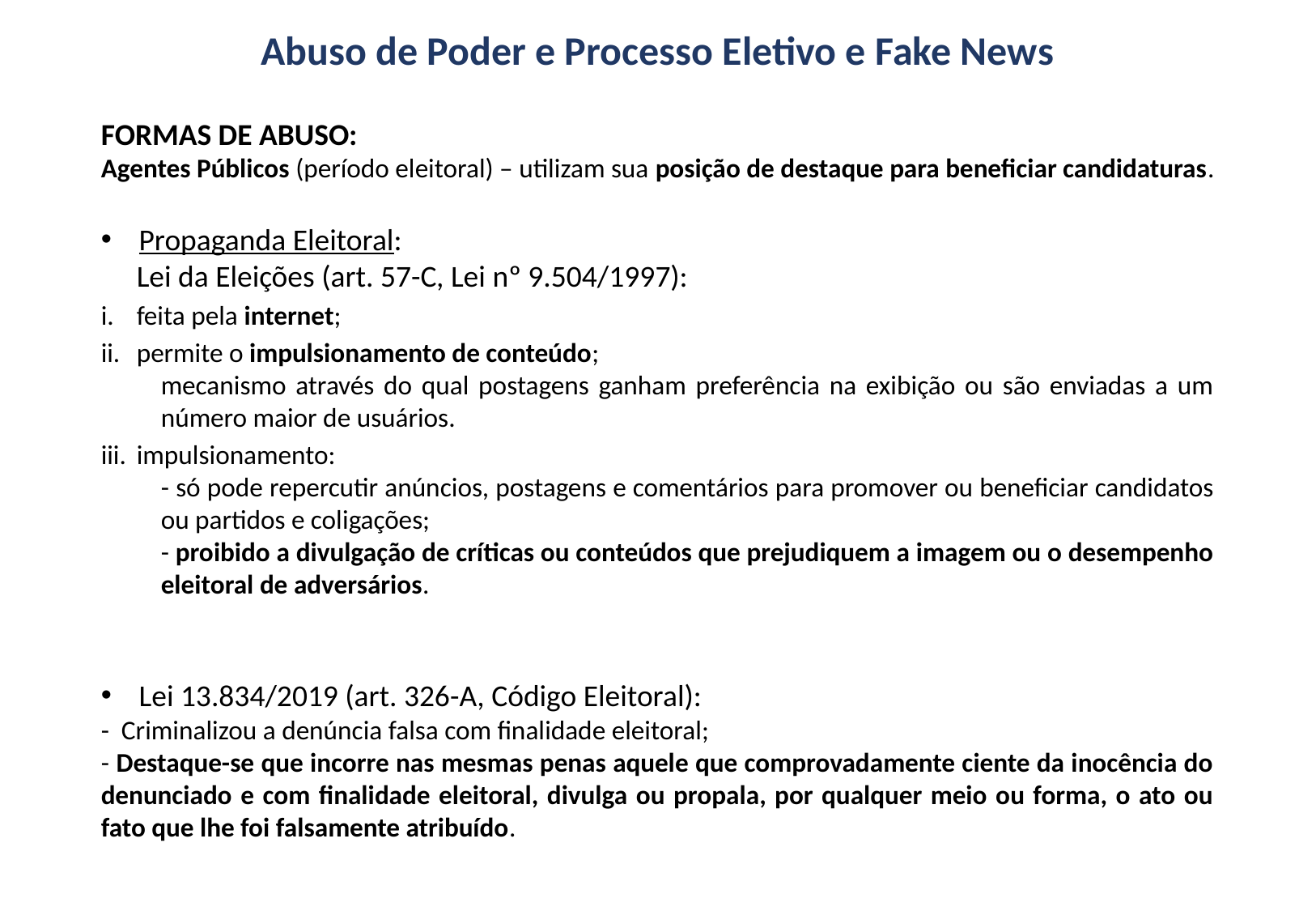

Abuso de Poder e Processo Eletivo e Fake News
FORMAS DE ABUSO:
Agentes Públicos (período eleitoral) – utilizam sua posição de destaque para beneficiar candidaturas.

Propaganda Eleitoral:
Lei da Eleições (art. 57-C, Lei nº 9.504/1997):
feita pela internet;
permite o impulsionamento de conteúdo;
mecanismo através do qual postagens ganham preferência na exibição ou são enviadas a um número maior de usuários.
impulsionamento:
- só pode repercutir anúncios, postagens e comentários para promover ou beneficiar candidatos ou partidos e coligações;
- proibido a divulgação de críticas ou conteúdos que prejudiquem a imagem ou o desempenho eleitoral de adversários.

Lei 13.834/2019 (art. 326-A, Código Eleitoral):
-  Criminalizou a denúncia falsa com finalidade eleitoral;
- Destaque-se que incorre nas mesmas penas aquele que comprovadamente ciente da inocência do denunciado e com finalidade eleitoral, divulga ou propala, por qualquer meio ou forma, o ato ou fato que lhe foi falsamente atribuído.